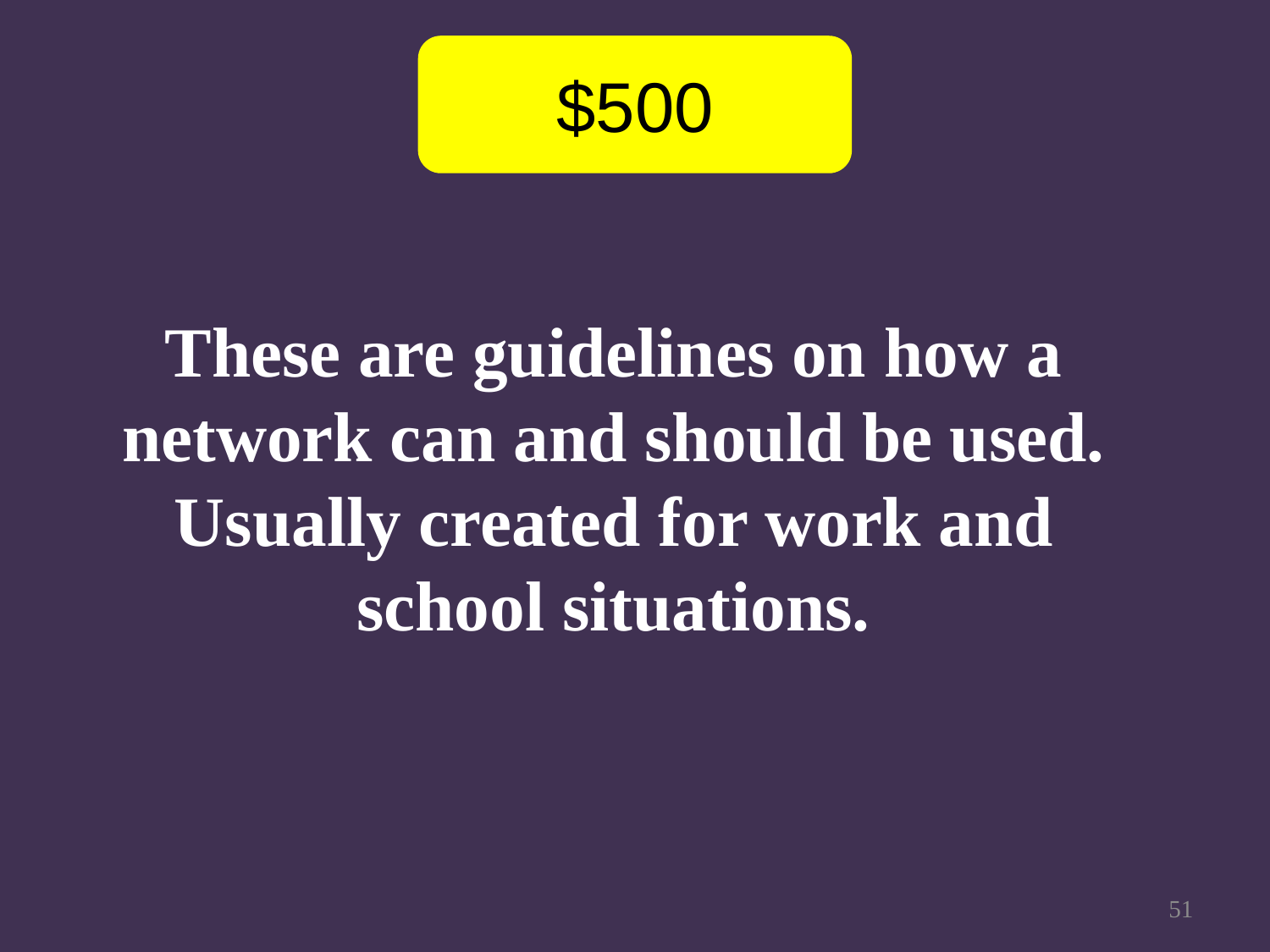

$500
These are guidelines on how a network can and should be used. Usually created for work and school situations.

51